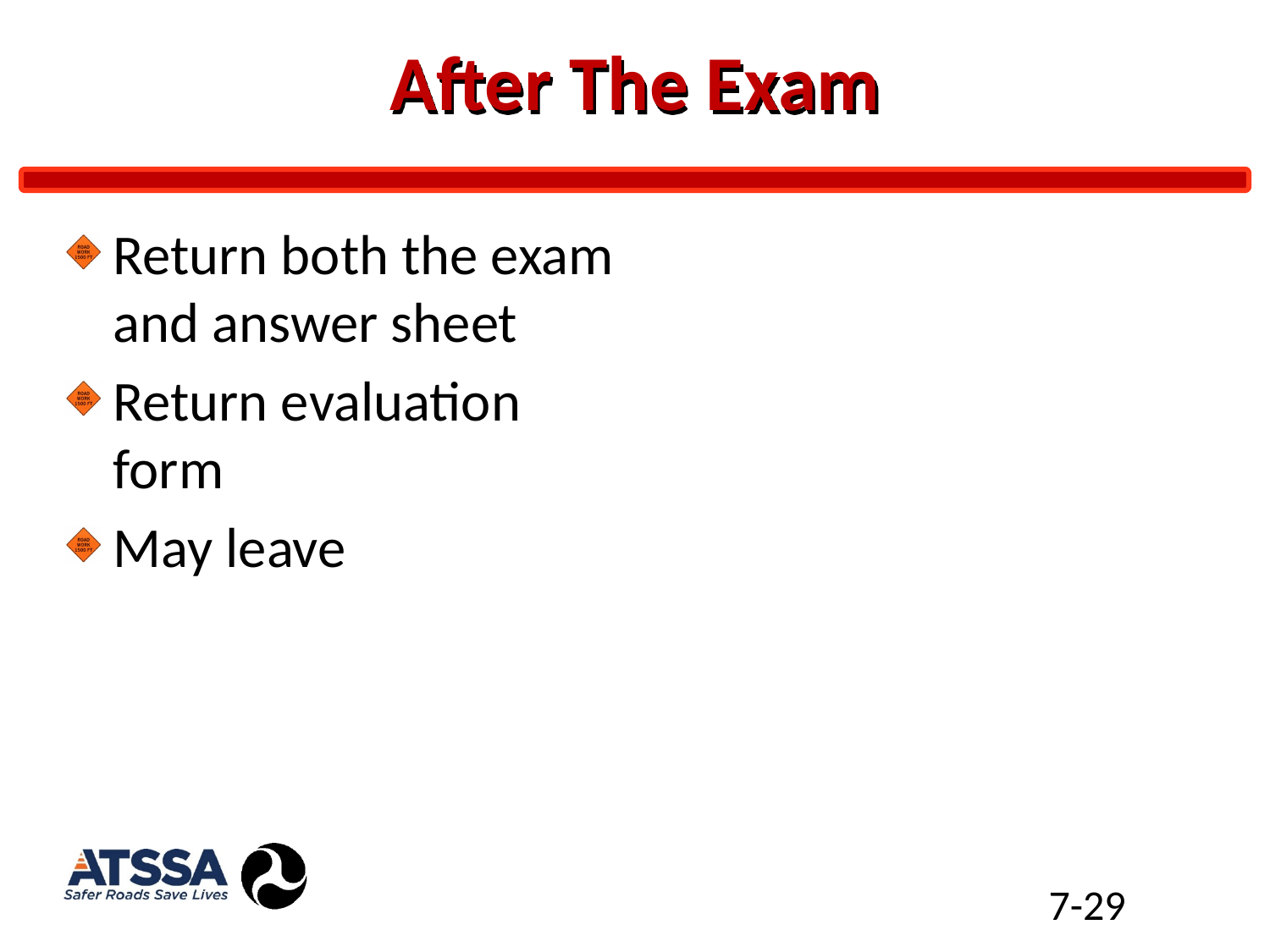

# After The Exam
Return both the exam and answer sheet
Return evaluation form
May leave